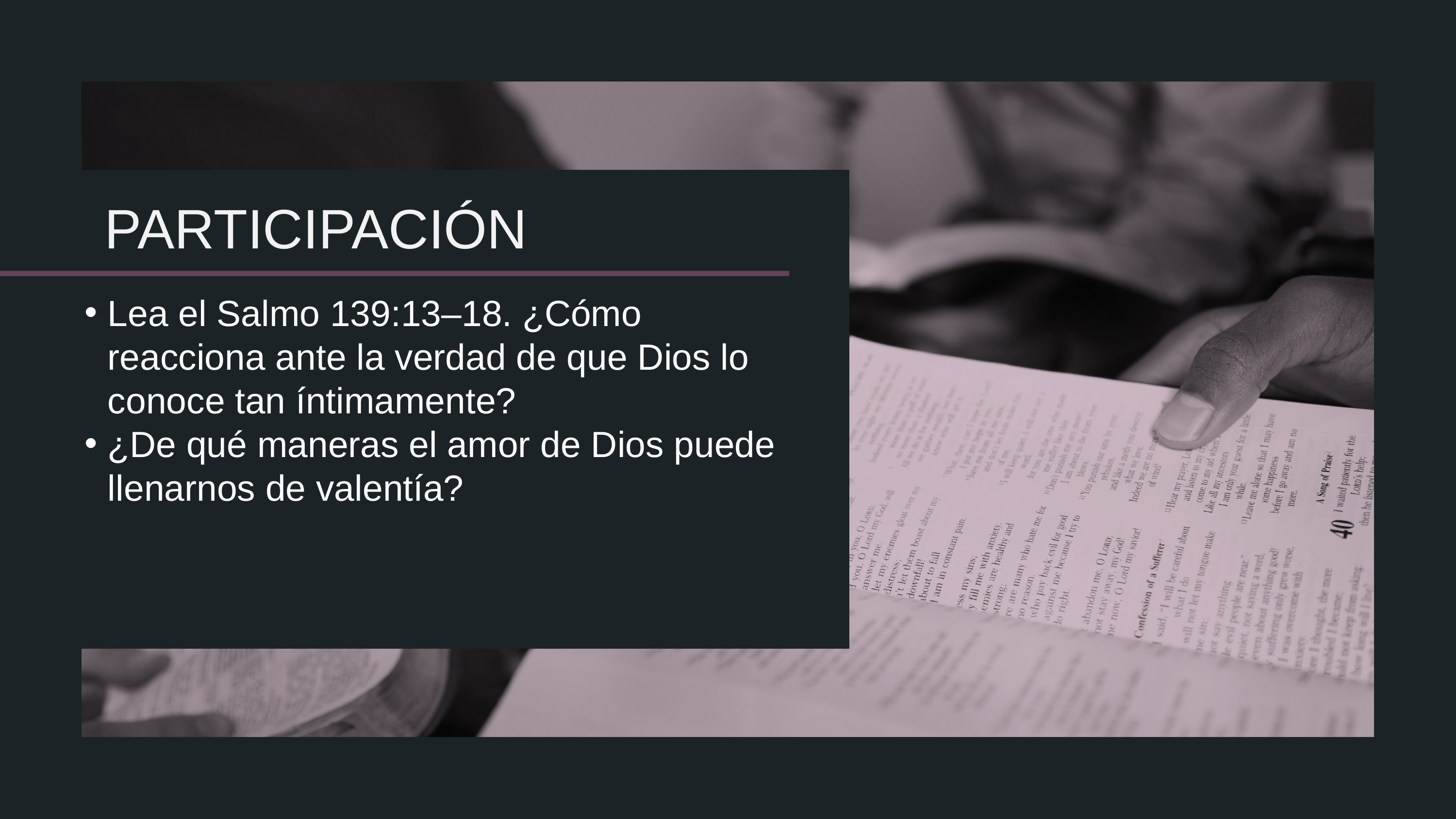

Lea el Salmo 139:13–18. ¿Cómo reacciona ante la verdad de que Dios lo conoce tan íntimamente?
¿De qué maneras el amor de Dios puede llenarnos de valentía?